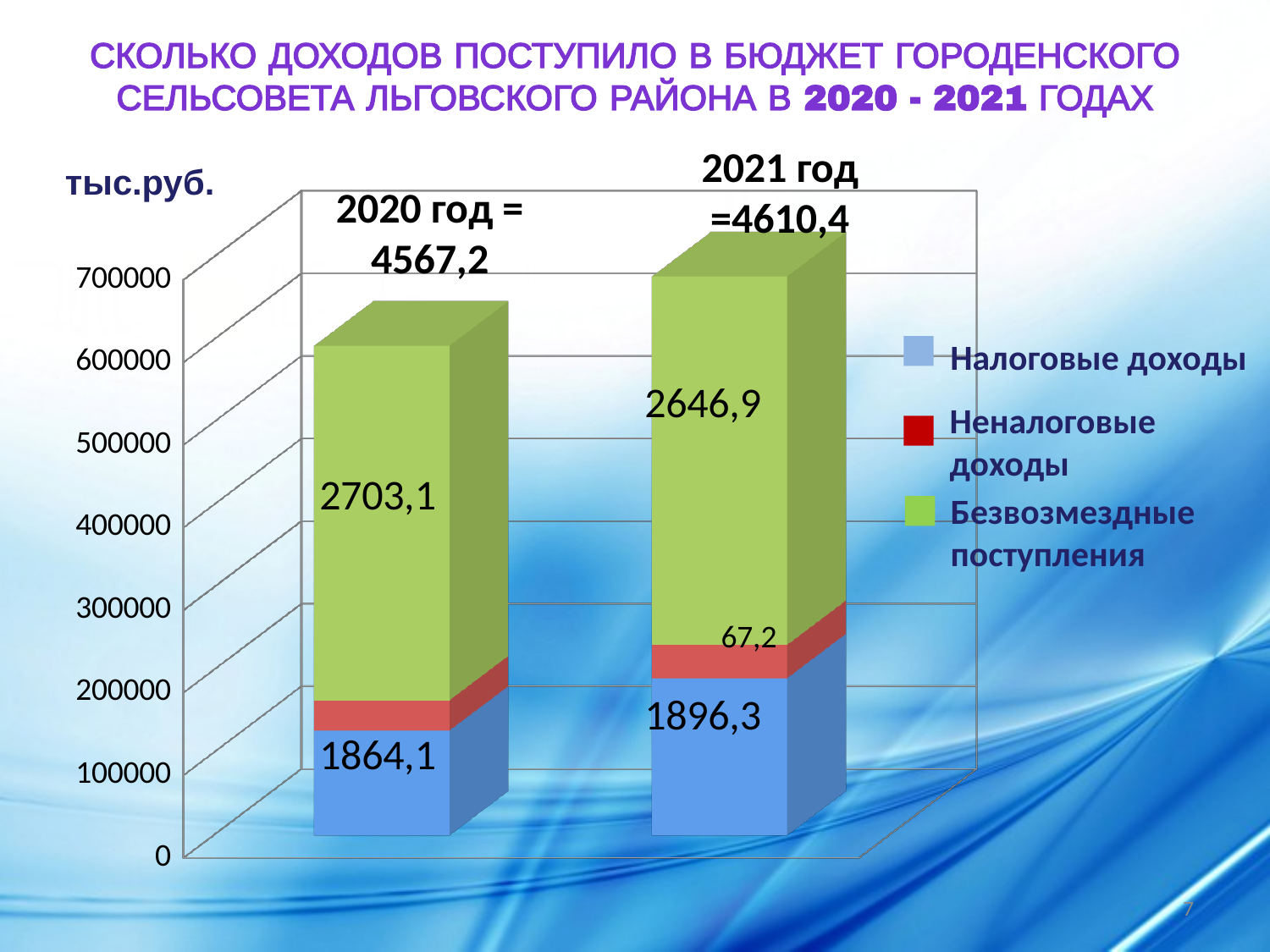

Сколько доходов поступило в бюджет ГОРОДЕНского СЕЛЬСОВЕТА ЛЬГОВского района в 2020 - 2021 годах
тыс.руб.
2021 год =4610,4

[unsupported chart]

2020 год = 4567,2
Налоговые доходы

Неналоговые доходы

Безвозмездные поступления

7